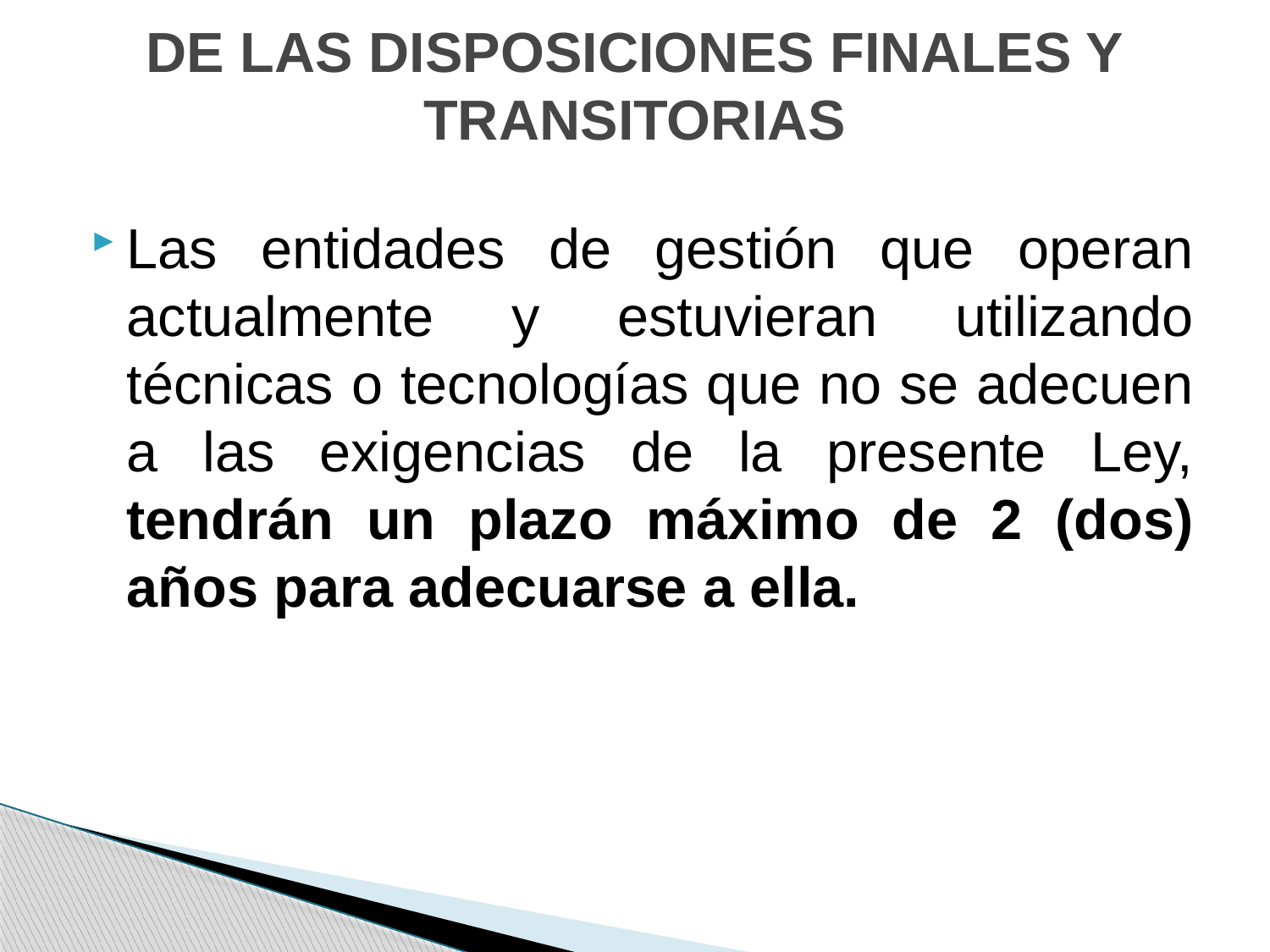

# DE LAS DISPOSICIONES FINALES Y TRANSITORIAS
Las entidades de gestión que operan actualmente y estuvieran utilizando técnicas o tecnologías que no se adecuen a las exigencias de la presente Ley, tendrán un plazo máximo de 2 (dos) años para adecuarse a ella.